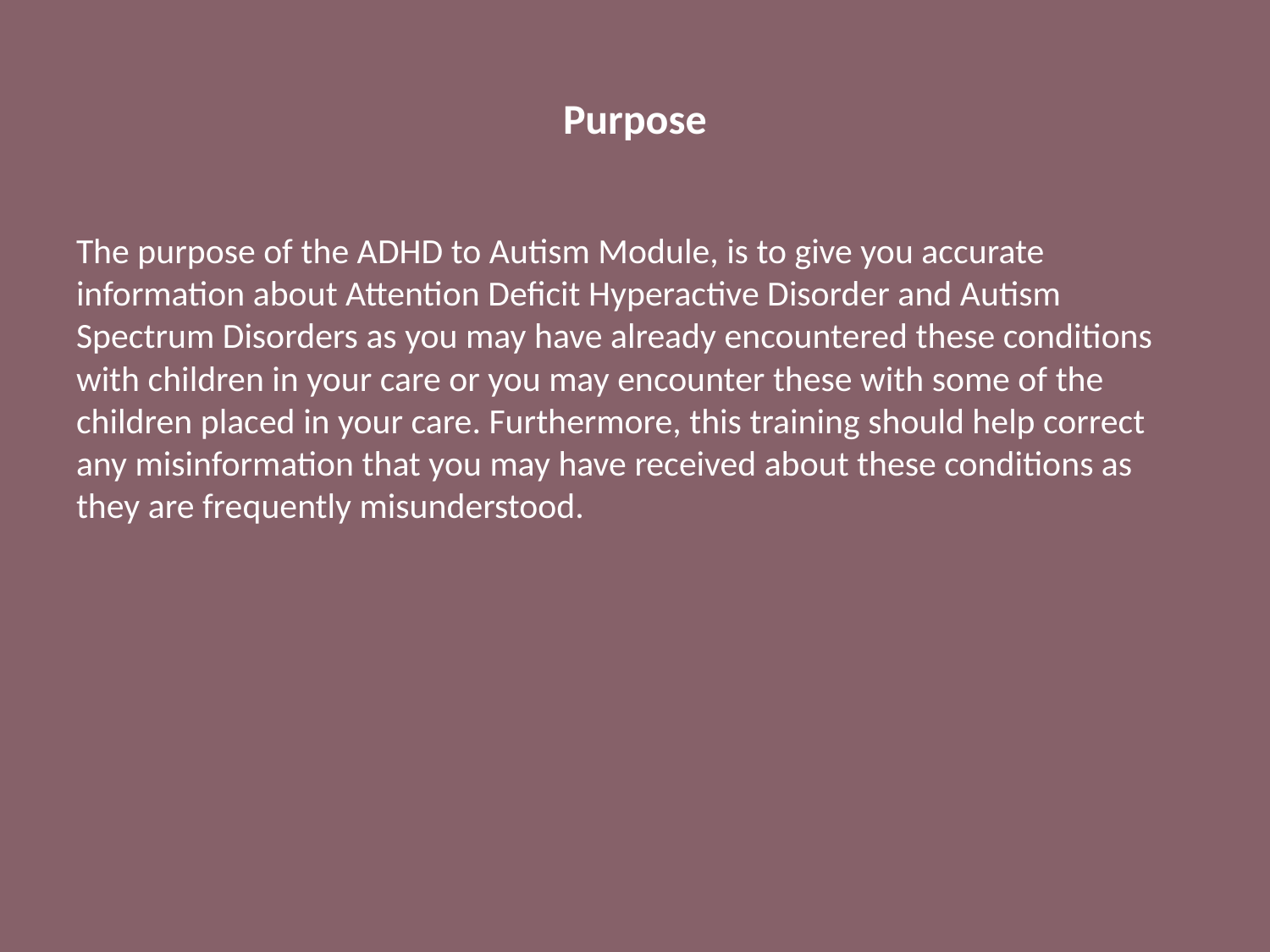

# Purpose
The purpose of the ADHD to Autism Module, is to give you accurate information about Attention Deficit Hyperactive Disorder and Autism Spectrum Disorders as you may have already encountered these conditions with children in your care or you may encounter these with some of the children placed in your care. Furthermore, this training should help correct any misinformation that you may have received about these conditions as they are frequently misunderstood.